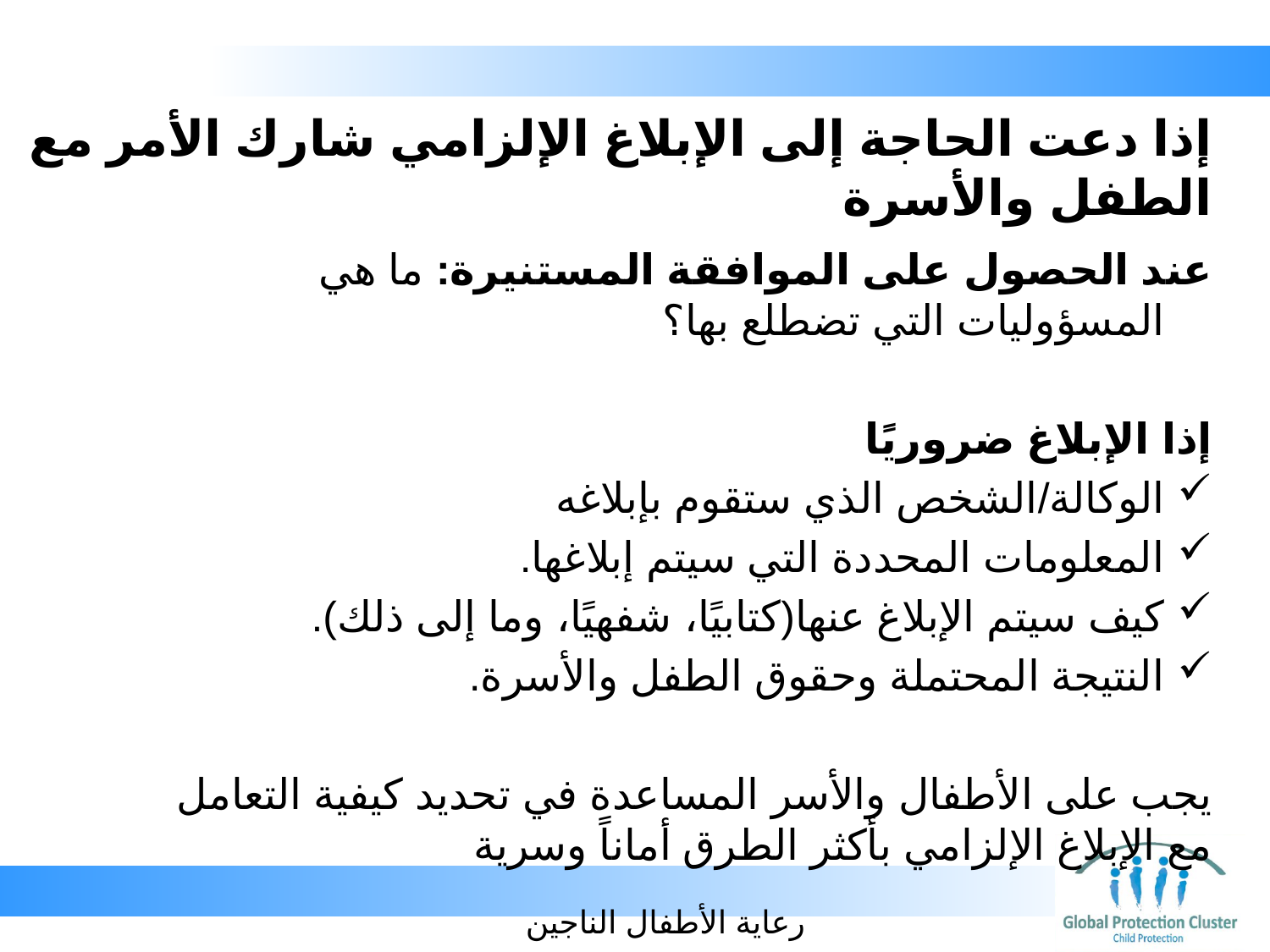

# إذا دعت الحاجة إلى الإبلاغ الإلزامي شارك الأمر مع الطفل والأسرة
عند الحصول على الموافقة المستنيرة: ما هي المسؤوليات التي تضطلع بها؟

إذا الإبلاغ ضروريًا
الوكالة/الشخص الذي ستقوم بإبلاغه
المعلومات المحددة التي سيتم إبلاغها.
كيف سيتم الإبلاغ عنها(كتابيًا، شفهيًا، وما إلى ذلك).
النتيجة المحتملة وحقوق الطفل والأسرة.

يجب على الأطفال والأسر المساعدة في تحديد كيفية التعامل مع الإبلاغ الإلزامي بأكثر الطرق أماناً وسرية

 رعاية الأطفال الناجين